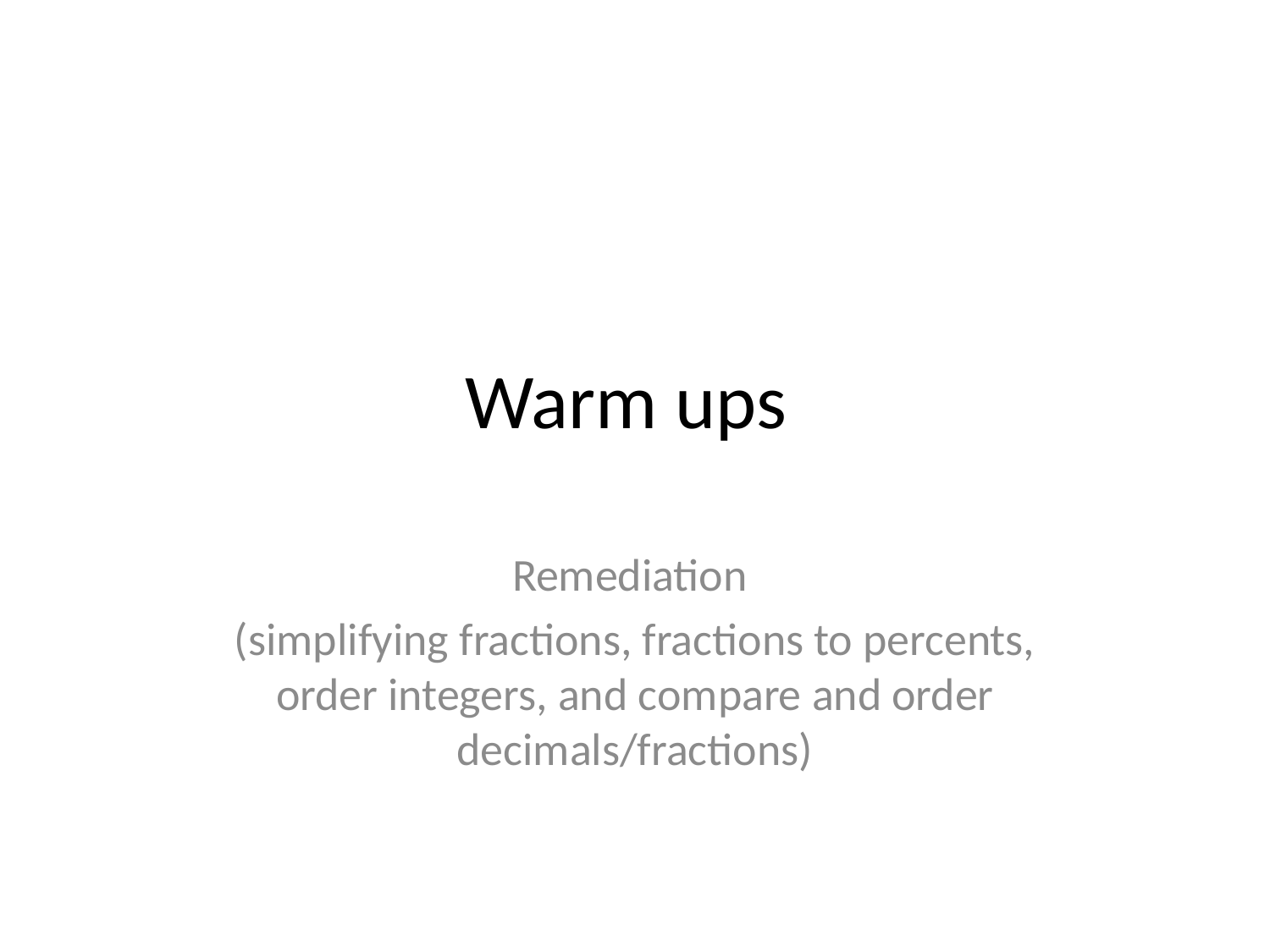

# Warm ups
Remediation
(simplifying fractions, fractions to percents, order integers, and compare and order decimals/fractions)